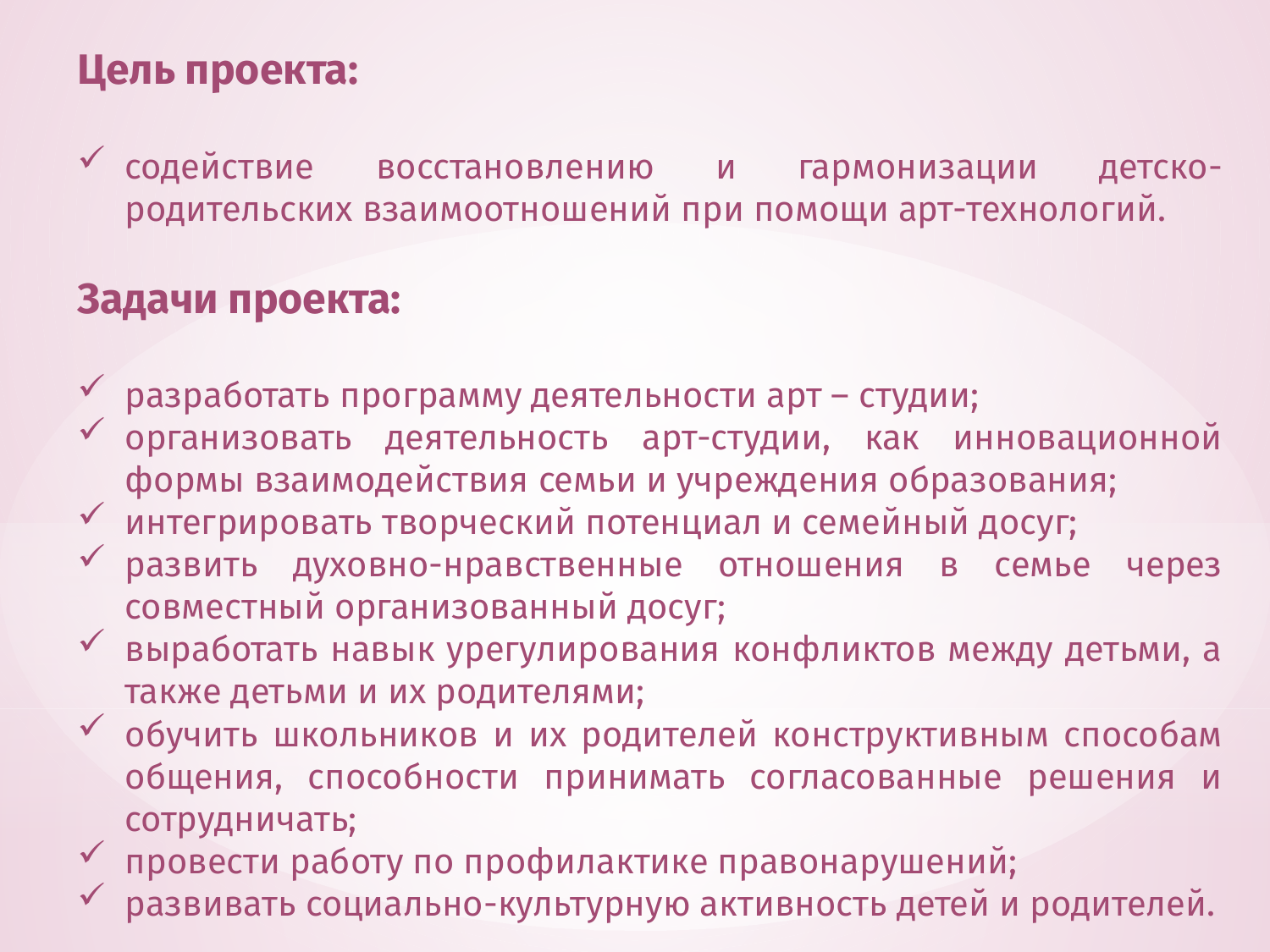

Цель проекта:

содействие восстановлению и гармонизации детско-родительских взаимоотношений при помощи арт-технологий.

Задачи проекта:

разработать программу деятельности арт – студии;
организовать деятельность арт-студии, как инновационной формы взаимодействия семьи и учреждения образования;
интегрировать творческий потенциал и семейный досуг;
развить духовно-нравственные отношения в семье через совместный организованный досуг;
выработать навык урегулирования конфликтов между детьми, а также детьми и их родителями;
обучить школьников и их родителей конструктивным способам общения, способности принимать согласованные решения и сотрудничать;
провести работу по профилактике правонарушений;
развивать социально-культурную активность детей и родителей.